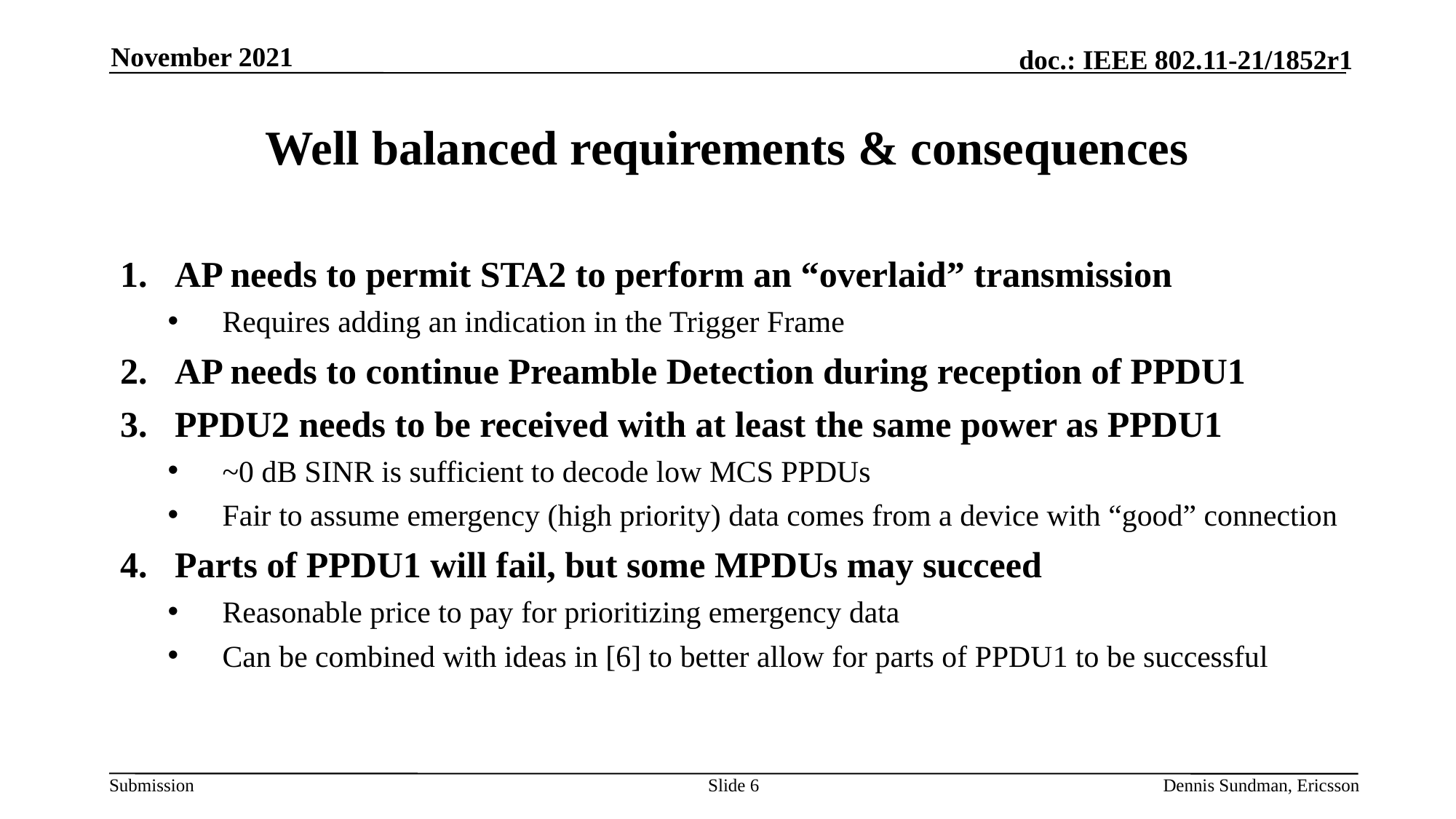

November 2021
# Well balanced requirements & consequences
AP needs to permit STA2 to perform an “overlaid” transmission
Requires adding an indication in the Trigger Frame
AP needs to continue Preamble Detection during reception of PPDU1
PPDU2 needs to be received with at least the same power as PPDU1
~0 dB SINR is sufficient to decode low MCS PPDUs
Fair to assume emergency (high priority) data comes from a device with “good” connection
Parts of PPDU1 will fail, but some MPDUs may succeed
Reasonable price to pay for prioritizing emergency data
Can be combined with ideas in [6] to better allow for parts of PPDU1 to be successful
Slide 6
Dennis Sundman, Ericsson